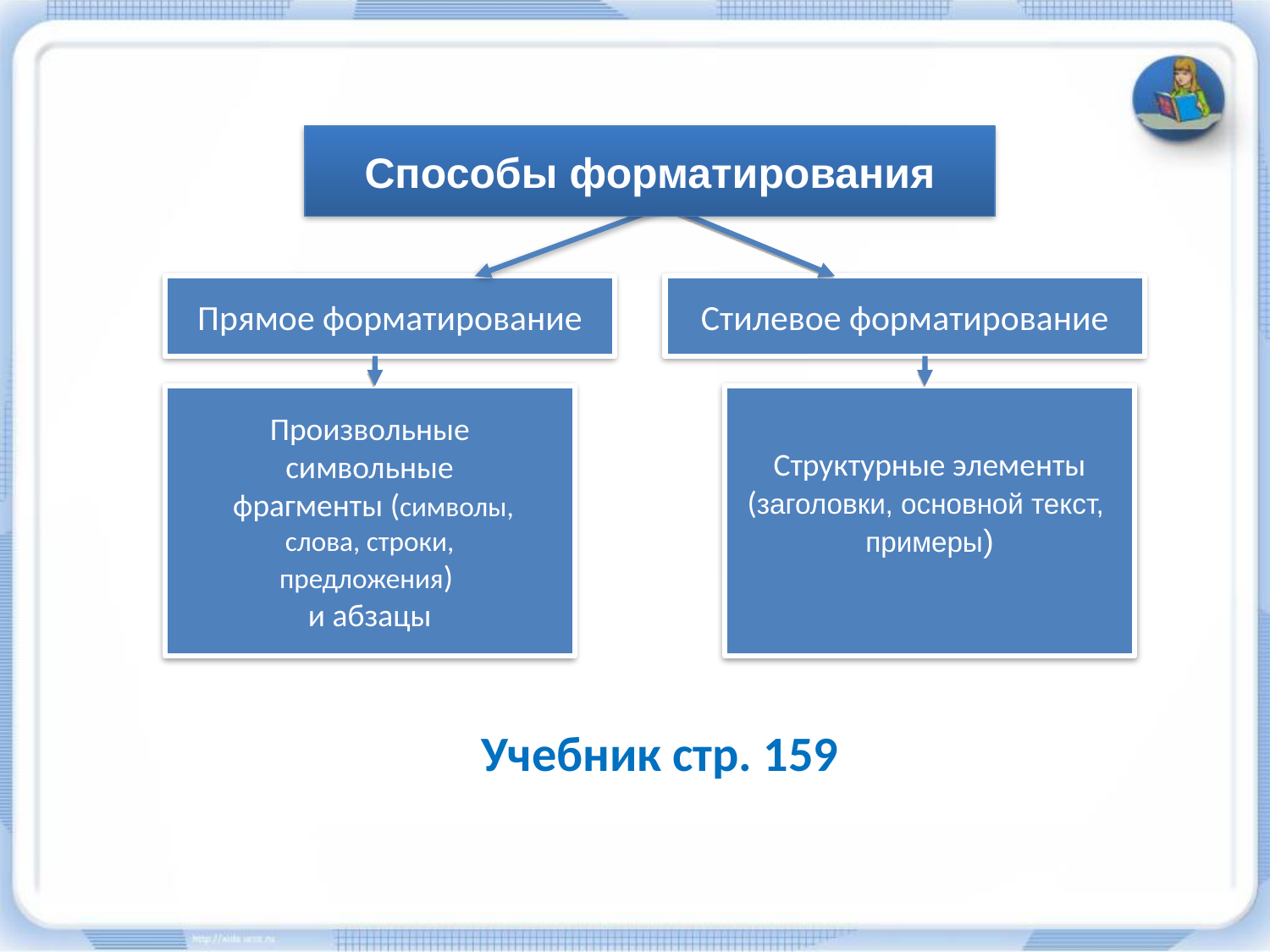

Способы форматирования

Прямое форматирование
Стилевое форматирование

Произвольные
символьные
 фрагменты (символы,
слова, строки,
предложения)
и абзацы
Структурные элементы
(заголовки, основной текст,
примеры)

Учебник стр. 159